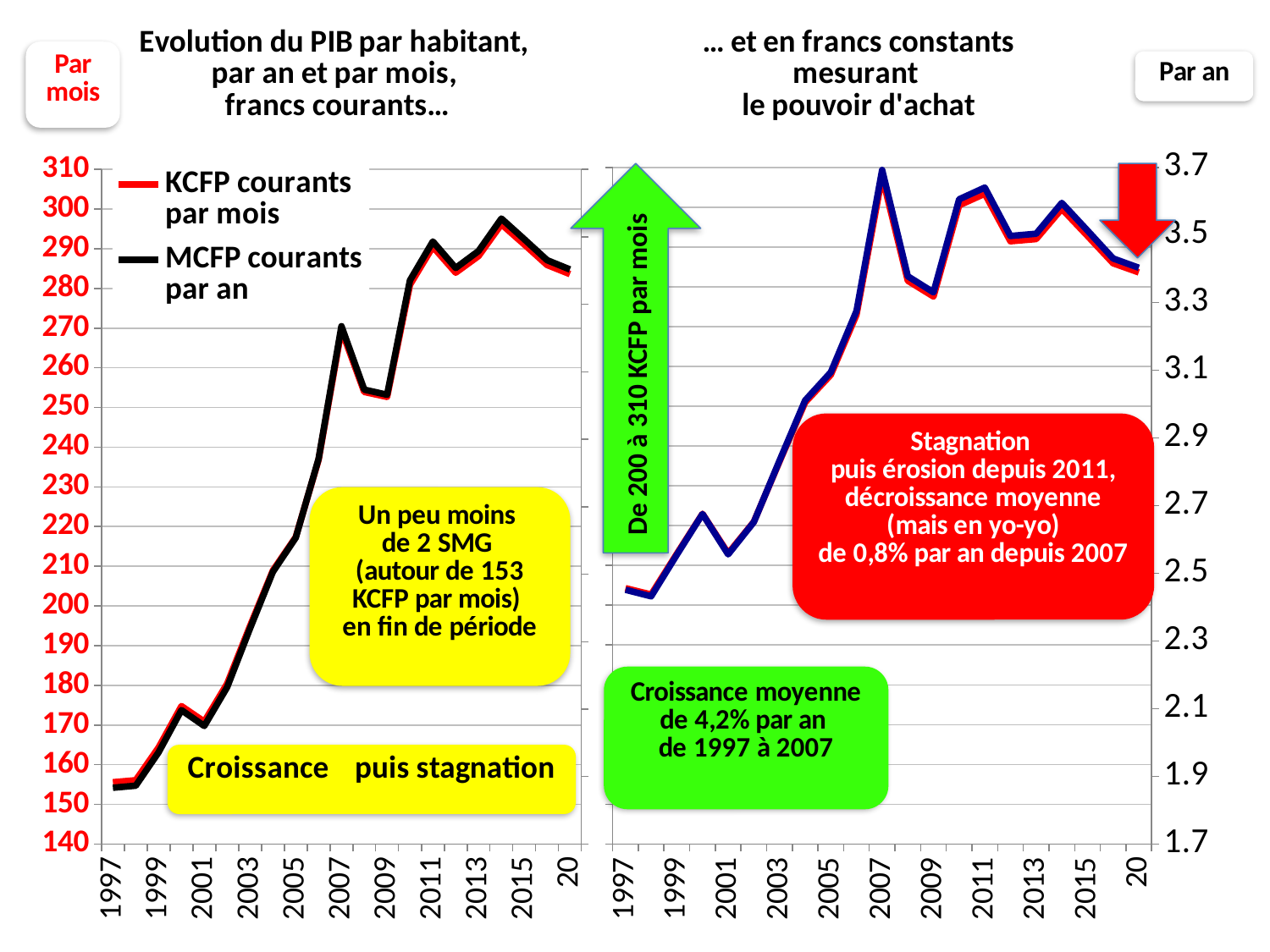

[unsupported chart]

### Chart: … et en francs constants
mesurant
le pouvoir d'achat

| Category | PIB/Habitant (KCFP constants de 2016 par mois), selon l'IPC | PIB/Habitant (MCFP constants de 2016 par an), selon l'IPC |
|---|---|---|
| 1997 | 204.2885590587137 | 2.451462708704565 |
| 1998 | 202.6820887363207 | 2.432185064835846 |
| 1999 | 212.9006731098216 | 2.55480807731786 |
| 2000 | 222.9630482214705 | 2.675556578657646 |
| 2001 | 213.0194781905563 | 2.556233738286676 |
| 2002 | 220.962230676607 | 2.651546768119284 |
| 2003 | 236.089775260971 | 2.833077303131651 |
| 2004 | 250.9417292465601 | 3.011300750958721 |
| 2005 | 257.8757360834466 | 3.09450883300136 |
| 2006 | 272.9595809826889 | 3.275514971792276 |
| 2007 | 307.7035226421456 | 3.69244227170575 |
| 2008 | 281.5113117187319 | 3.378135740624784 |
| 2009 | 277.5451446034714 | 3.330541735241657 |
| 2010 | 300.4678161401739 | 3.605613793682091 |
| 2011 | 303.3597103443756 | 3.640316524132507 |
| 2012 | 291.4334107875652 | 3.497200929450777 |
| 2013 | 291.9829566109393 | 3.503795479331271 |
| 2014 | 299.5788766517493 | 3.594946519820992 |
| 2015 | 292.7667190018942 | 3.513200628022755 |
| 2016 e | 285.8956922009265 | 3.430748306411119 |
| 2017 e | 283.6085094322489 | 3.403302113186997 |
De 200 à 310 KCFP par mois